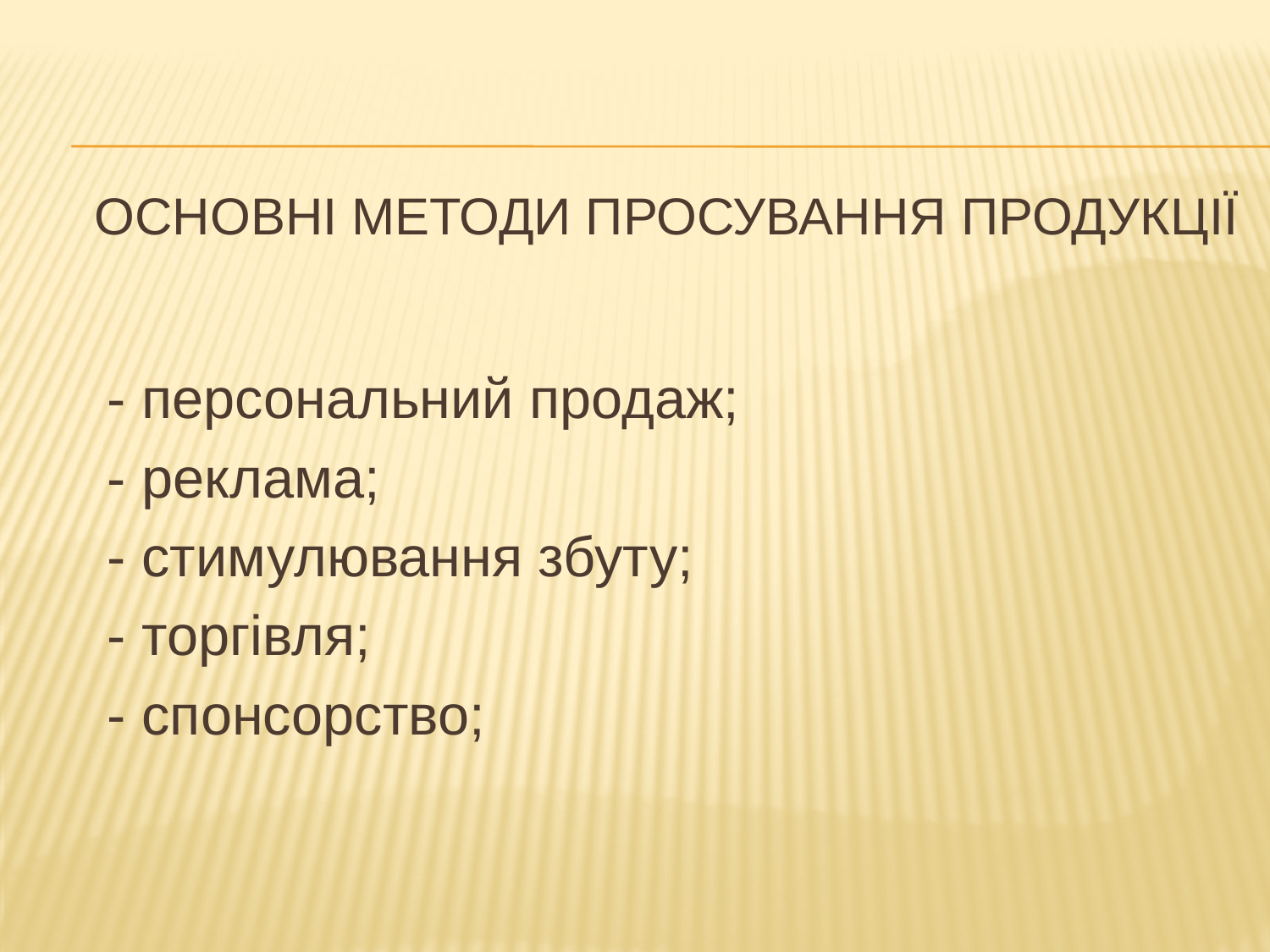

# Основні методи просування продукції
- персональний продаж;
- реклама;
- стимулювання збуту;
- торгівля;
- спонсорство;